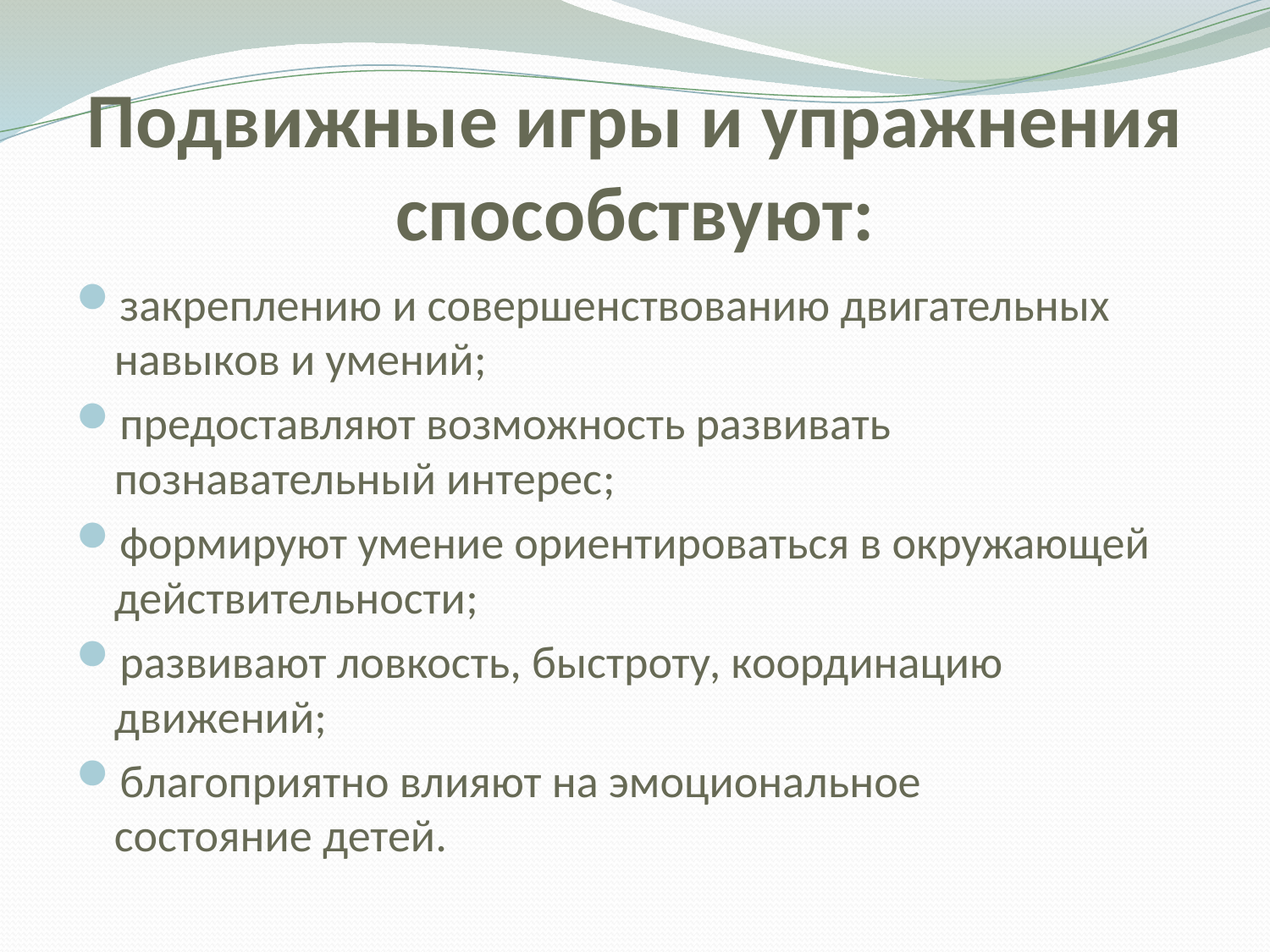

# Подвижные игры и упражнения способствуют:
закреплению и совершенствованию двигательных навыков и умений;
предоставляют возможность развивать познавательный интерес;
формируют умение ориентироваться в окружающей действительности;
развивают ловкость, быстроту, координацию движений;
благоприятно влияют на эмоциональное        состояние детей.